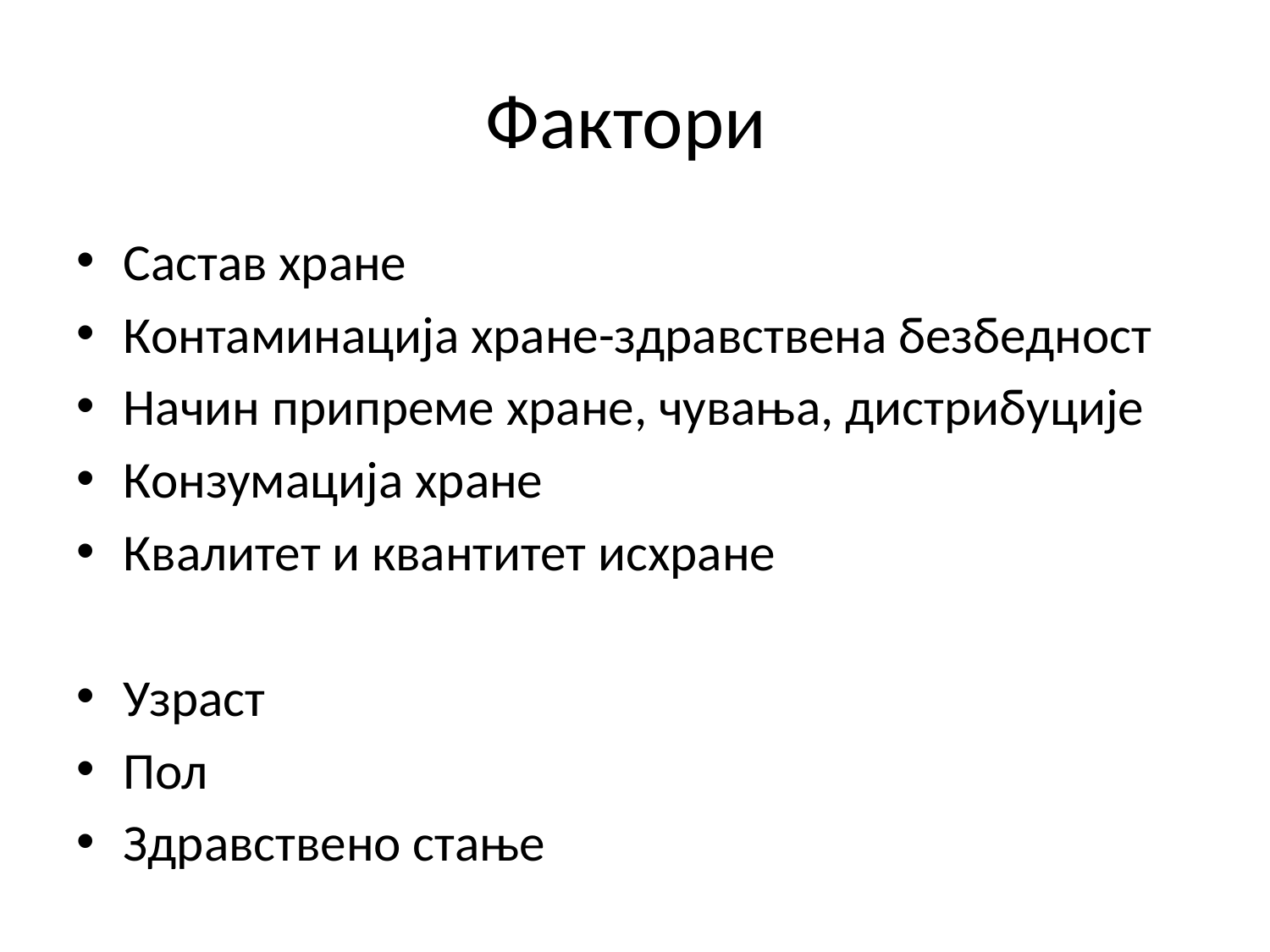

# Фактори
Састав хране
Контаминација хране-здравствена безбедност
Начин припреме хране, чувања, дистрибуције
Конзумација хране
Квалитет и квантитет исхране

Узраст
Пол
Здравствено стање